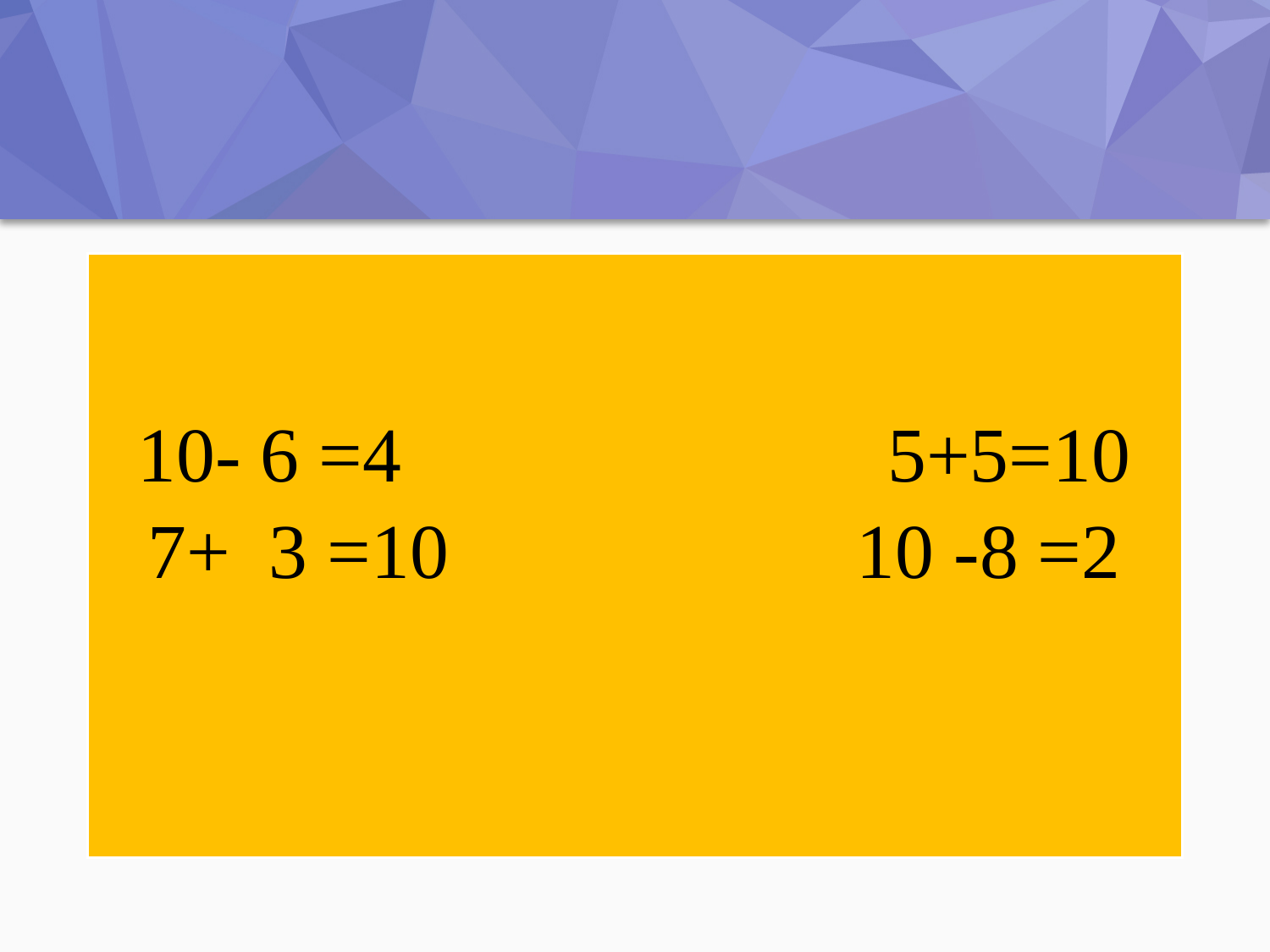

#

10- 6 =4                         5+5=10
7+  3 =10                     10 -8 =2